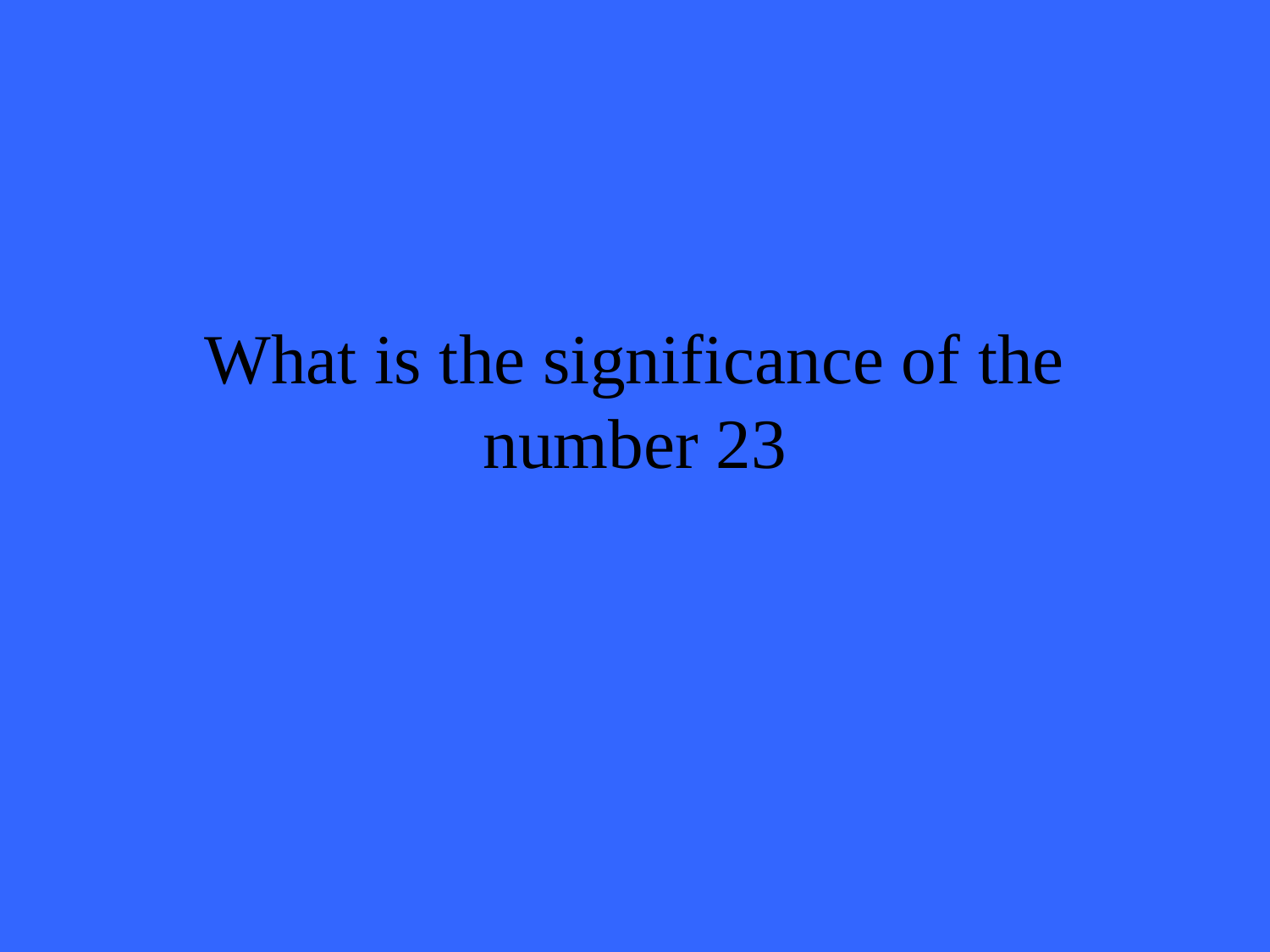

# What is the significance of the number 23